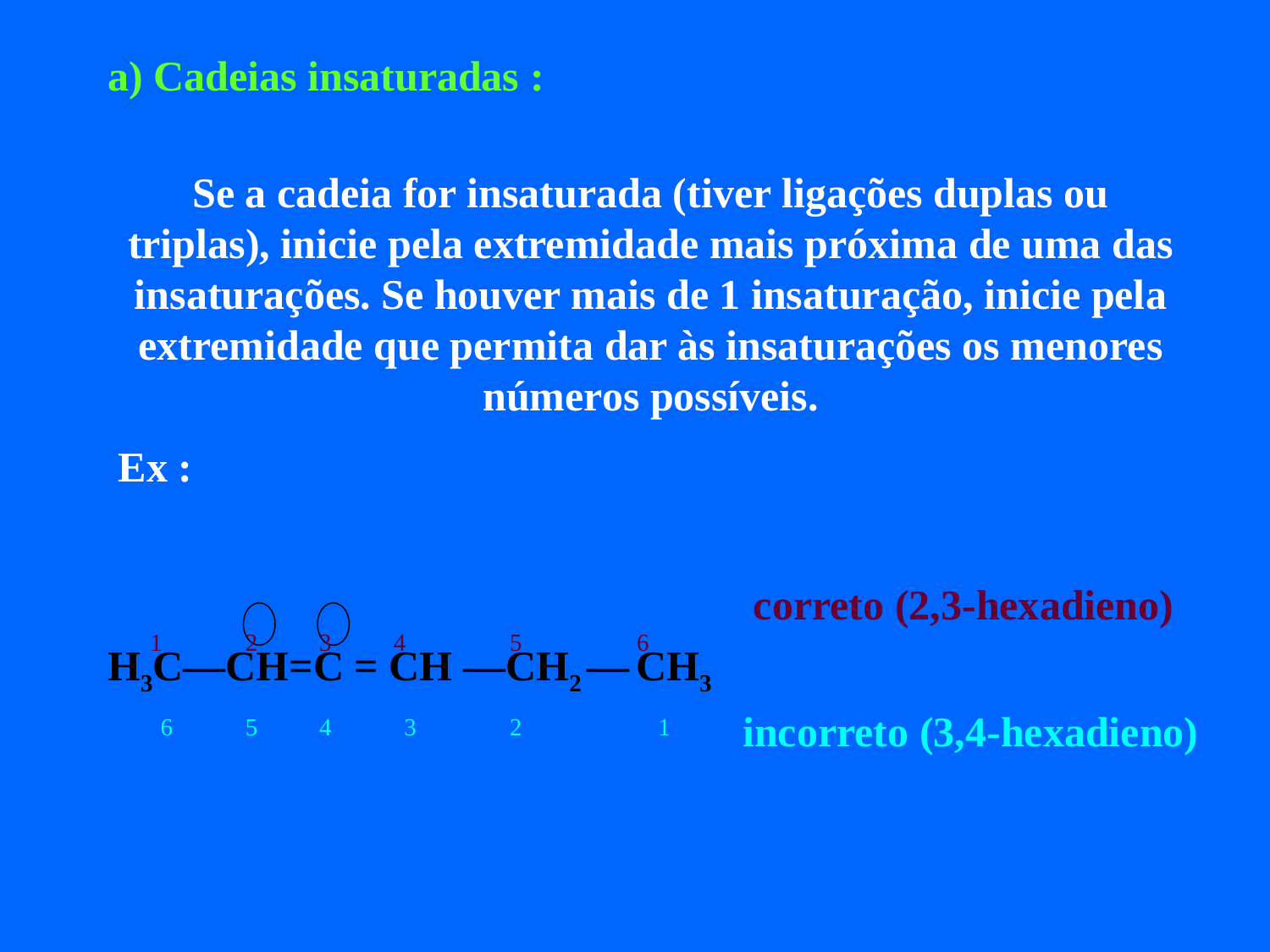

a) Cadeias insaturadas :
Se a cadeia for insaturada (tiver ligações duplas ou triplas), inicie pela extremidade mais próxima de uma das insaturações. Se houver mais de 1 insaturação, inicie pela extremidade que permita dar às insaturações os menores números possíveis.
Ex :
correto (2,3-hexadieno)

H3C—CH=C = CH —CH2 — CH3

1
2
3
4
5
6

6
5
4
3
2
1
incorreto (3,4-hexadieno)